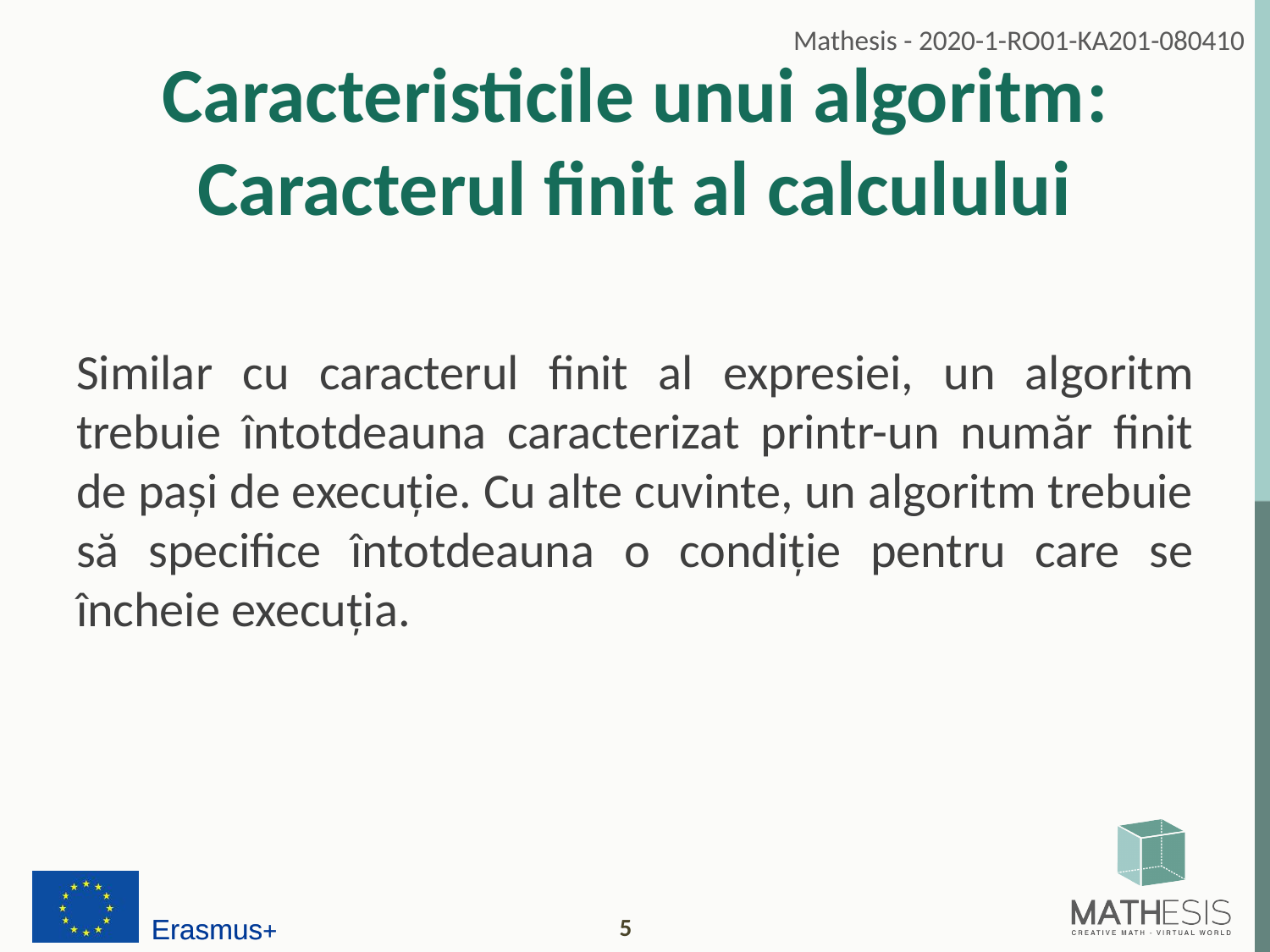

# Caracteristicile unui algoritm: Caracterul finit al calculului
Similar cu caracterul finit al expresiei, un algoritm trebuie întotdeauna caracterizat printr-un număr finit de pași de execuție. Cu alte cuvinte, un algoritm trebuie să specifice întotdeauna o condiție pentru care se încheie execuția.